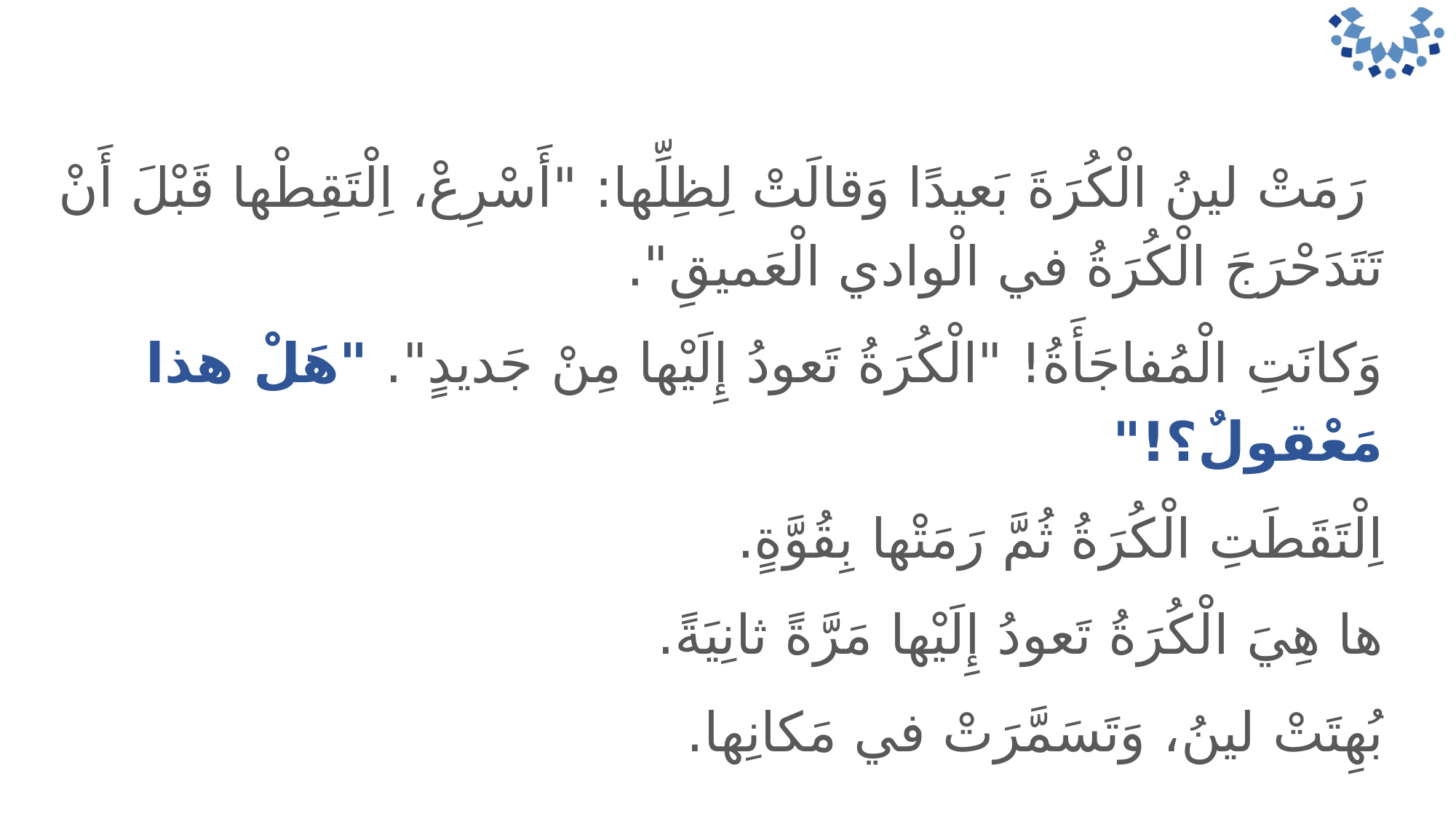

رَمَتْ لينُ الْكُرَةَ بَعيدًا وَقالَتْ لِظِلِّها: "أَسْرِعْ، اِلْتَقِطْها قَبْلَ أَنْ تَتَدَحْرَجَ الْكُرَةُ في الْوادي الْعَميقِ".
وَكانَتِ الْمُفاجَأَةُ! "الْكُرَةُ تَعودُ إِلَيْها مِنْ جَديدٍ". "هَلْ هذا مَعْقولٌ؟!"
اِلْتَقَطَتِ الْكُرَةُ ثُمَّ رَمَتْها بِقُوَّةٍ.
ها هِيَ الْكُرَةُ تَعودُ إِلَيْها مَرَّةً ثانِيَةً.
بُهِتَتْ لينُ، وَتَسَمَّرَتْ في مَكانِها.